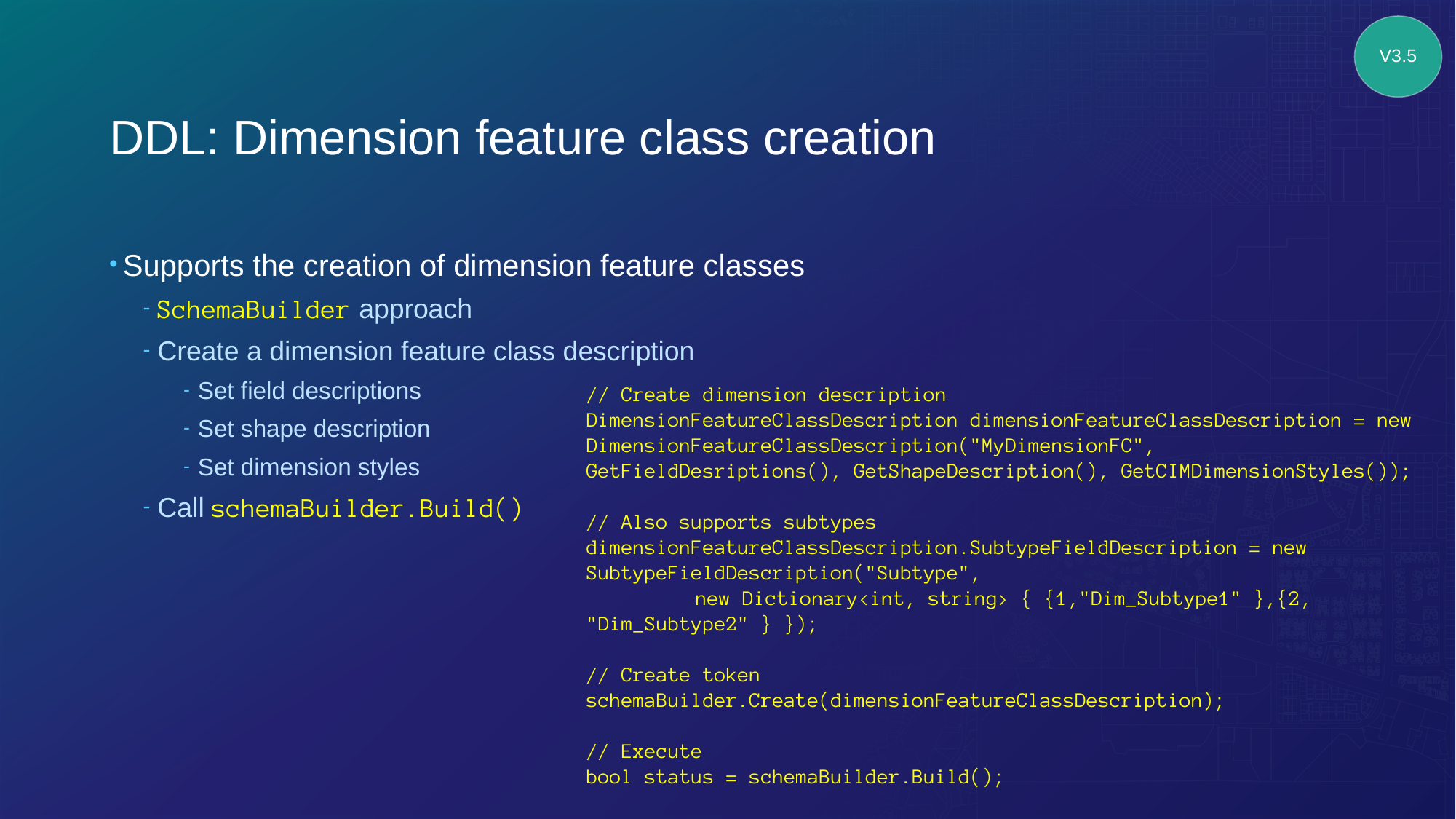

V3.5
# DDL: Dimension feature class creation

Supports the creation of dimension feature classes
SchemaBuilder approach
Create a dimension feature class description
Set field descriptions
Set shape description
Set dimension styles
Call schemaBuilder.Build()
// Create dimension description
DimensionFeatureClassDescription dimensionFeatureClassDescription = new DimensionFeatureClassDescription("MyDimensionFC",
GetFieldDesriptions(), GetShapeDescription(), GetCIMDimensionStyles());

// Also supports subtypes
dimensionFeatureClassDescription.SubtypeFieldDescription = new SubtypeFieldDescription("Subtype",
	new Dictionary<int, string> { {1,"Dim_Subtype1" },{2, "Dim_Subtype2" } });

// Create token
schemaBuilder.Create(dimensionFeatureClassDescription);

// Execute
bool status = schemaBuilder.Build();